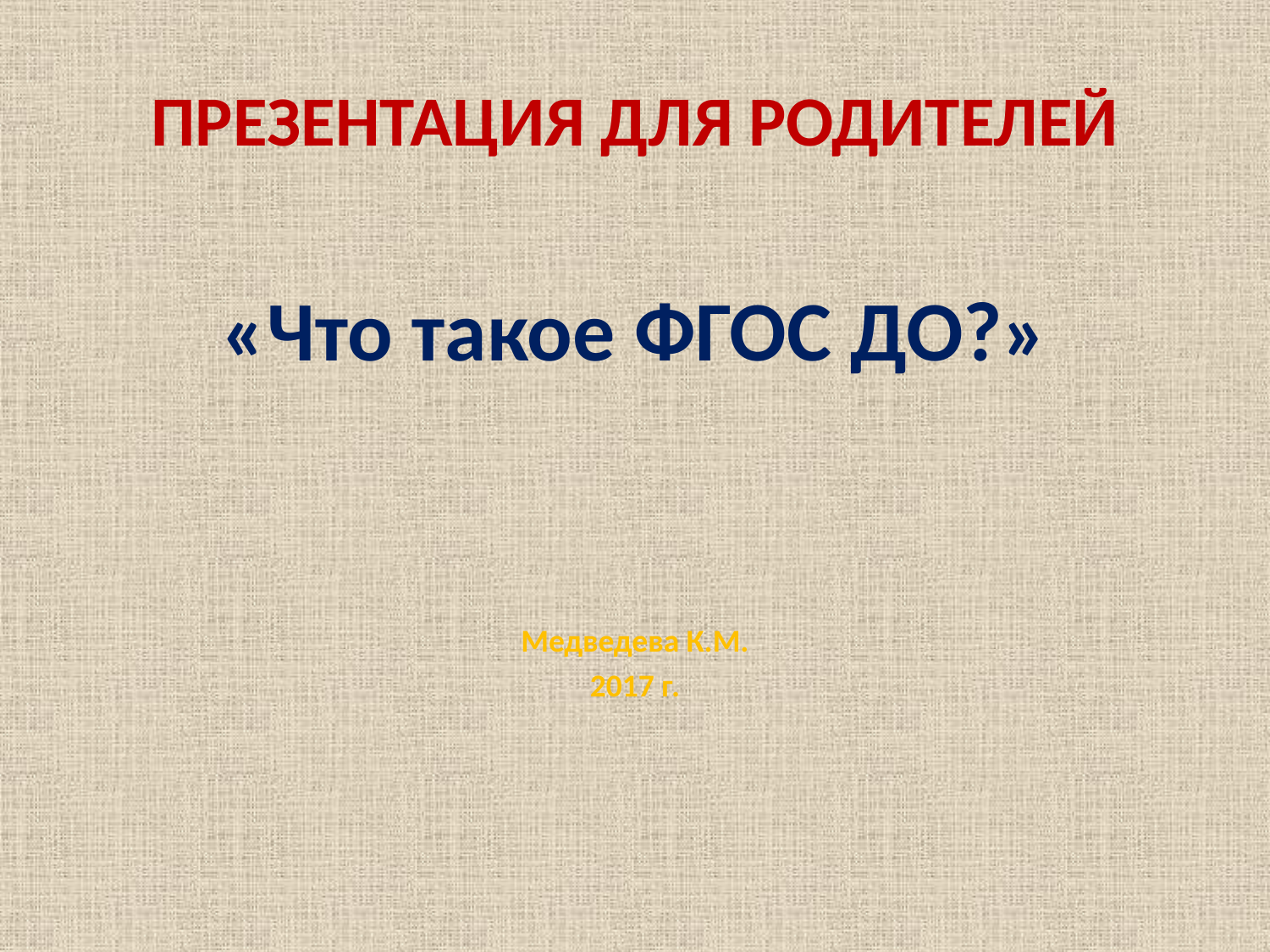

#
ПРЕЗЕНТАЦИЯ ДЛЯ РОДИТЕЛЕЙ

«Что такое ФГОС ДО?»

Медведева К.М.
2017 г.